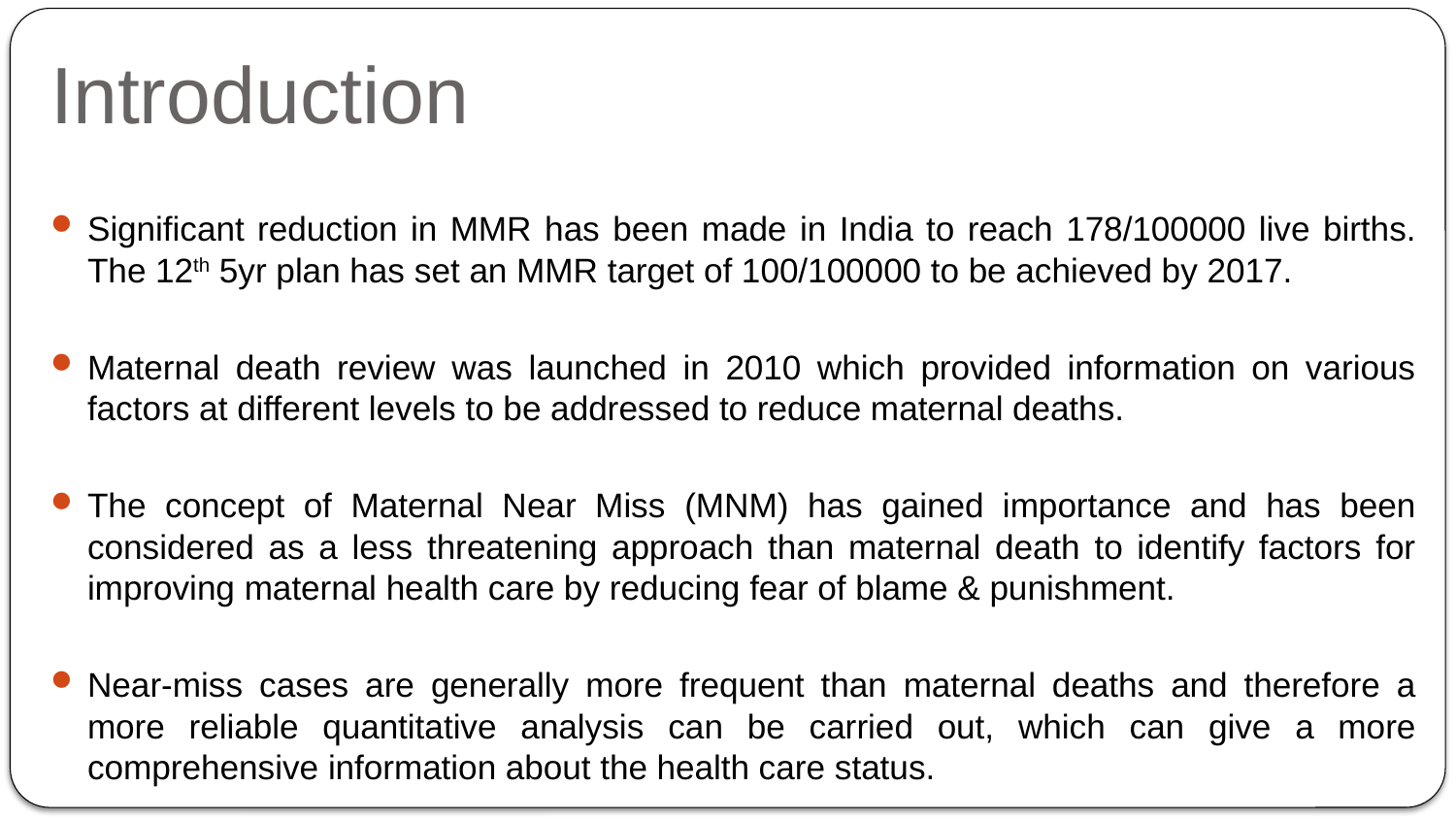

# Introduction
Significant reduction in MMR has been made in India to reach 178/100000 live births. The 12th 5yr plan has set an MMR target of 100/100000 to be achieved by 2017.

Maternal death review was launched in 2010 which provided information on various factors at different levels to be addressed to reduce maternal deaths.

The concept of Maternal Near Miss (MNM) has gained importance and has been considered as a less threatening approach than maternal death to identify factors for improving maternal health care by reducing fear of blame & punishment.

Near-miss cases are generally more frequent than maternal deaths and therefore a more reliable quantitative analysis can be carried out, which can give a more comprehensive information about the health care status.